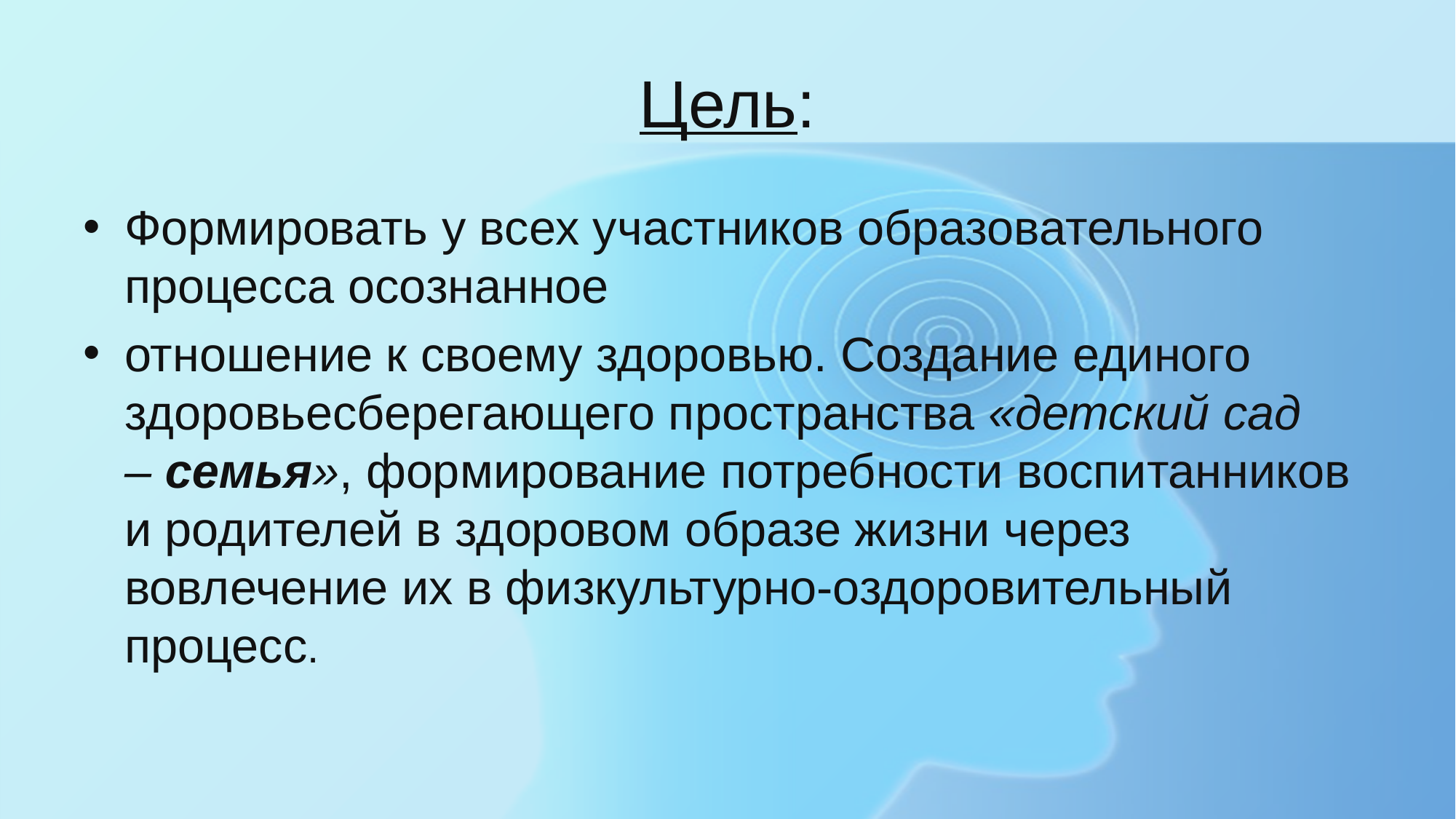

# Цель:
Формировать у всех участников образовательного процесса осознанное
отношение к своему здоровью. Создание единого здоровьесберегающего пространства «детский сад – семья», формирование потребности воспитанников и родителей в здоровом образе жизни через вовлечение их в физкультурно-оздоровительный процесс.